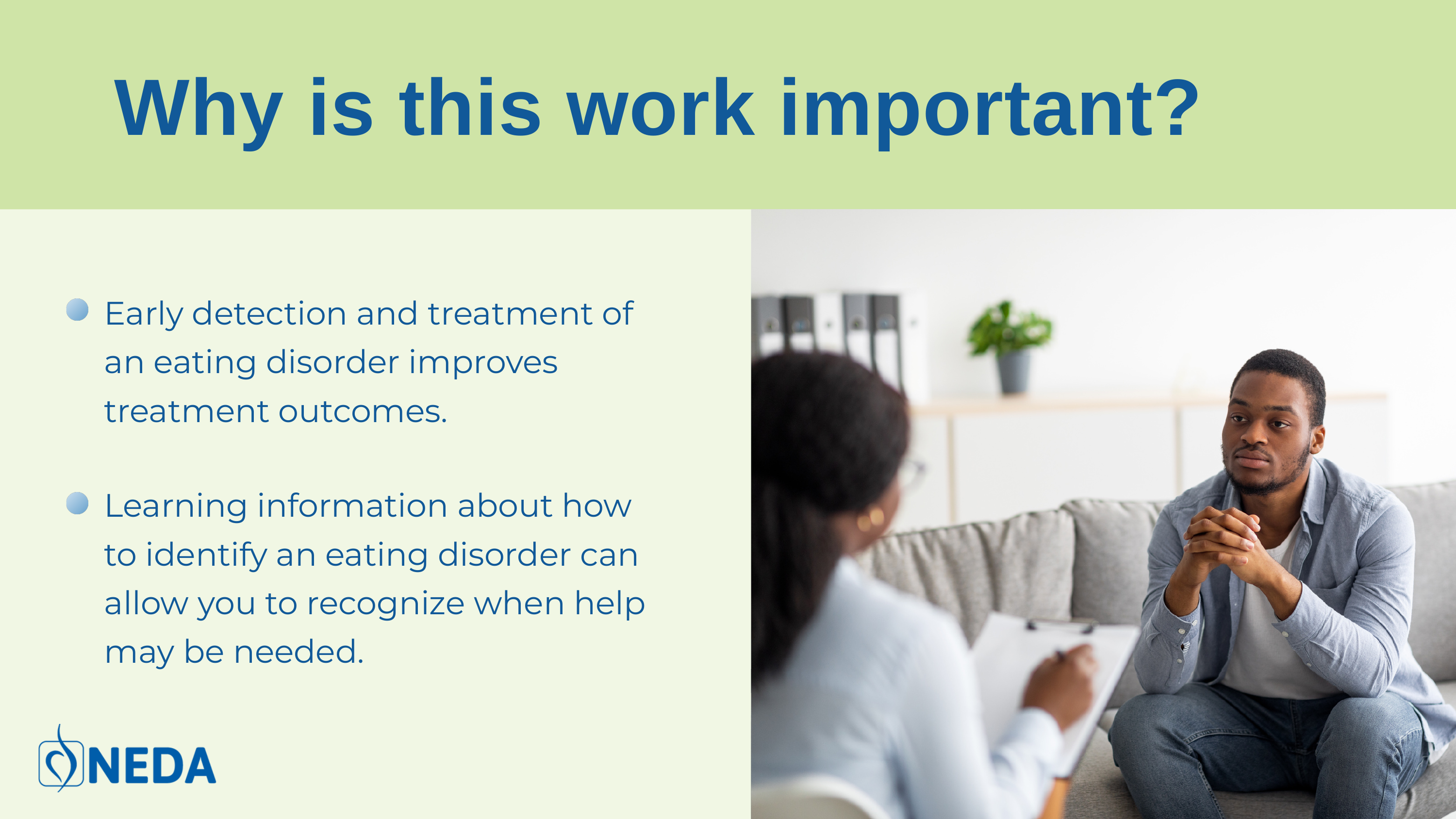

Why is this work important?

Early detection and treatment of an eating disorder improves treatment outcomes.

Learning information about how to identify an eating disorder can allow you to recognize when help may be needed.